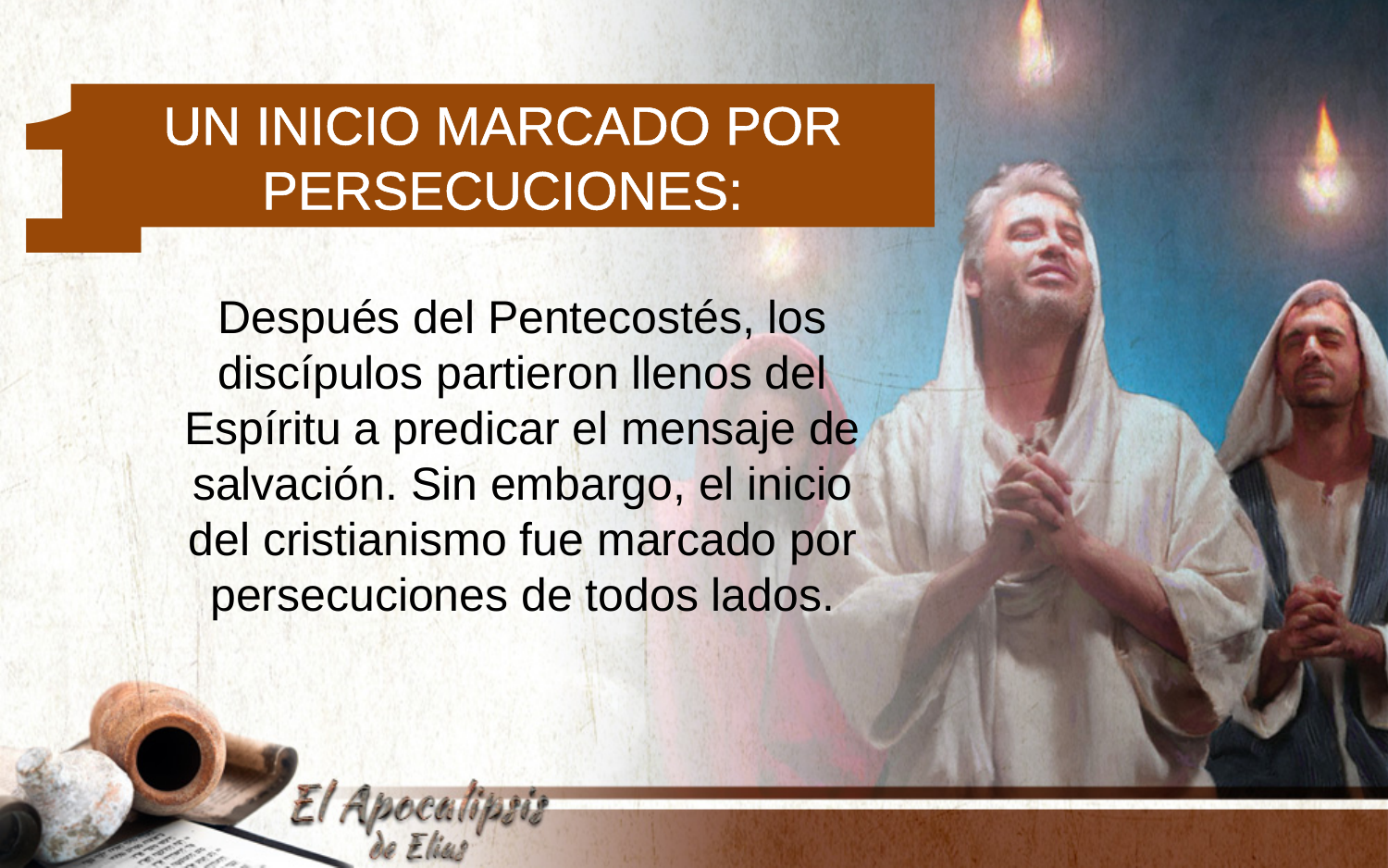

1
Un inicio marcado por persecuciones:
Después del Pentecostés, los discípulos partieron llenos del Espíritu a predicar el mensaje de salvación. Sin embargo, el inicio del cristianismo fue marcado por persecuciones de todos lados.